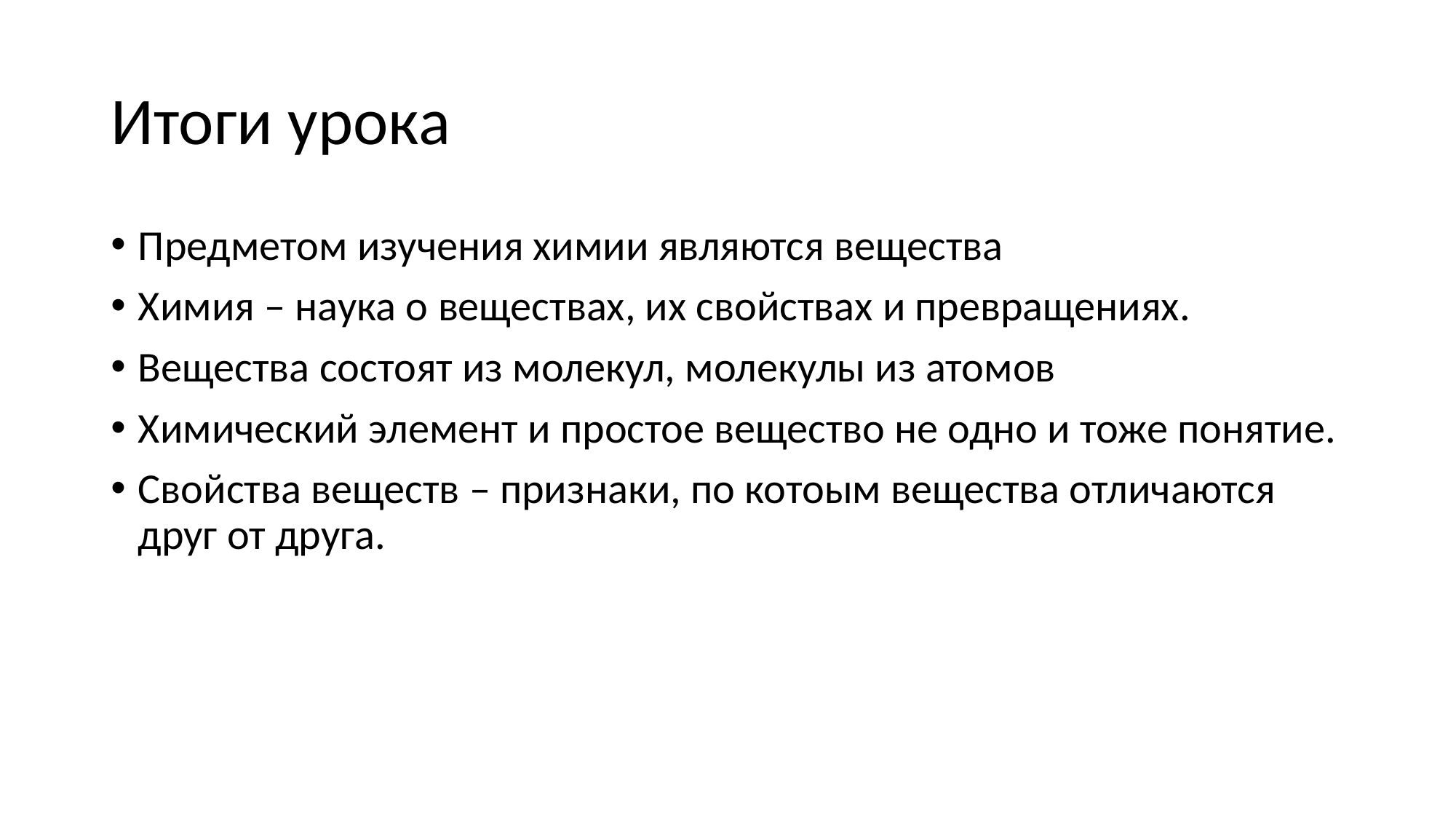

# Итоги урока
Предметом изучения химии являются вещества
Химия – наука о веществах, их свойствах и превращениях.
Вещества состоят из молекул, молекулы из атомов
Химический элемент и простое вещество не одно и тоже понятие.
Свойства веществ – признаки, по котоым вещества отличаются друг от друга.